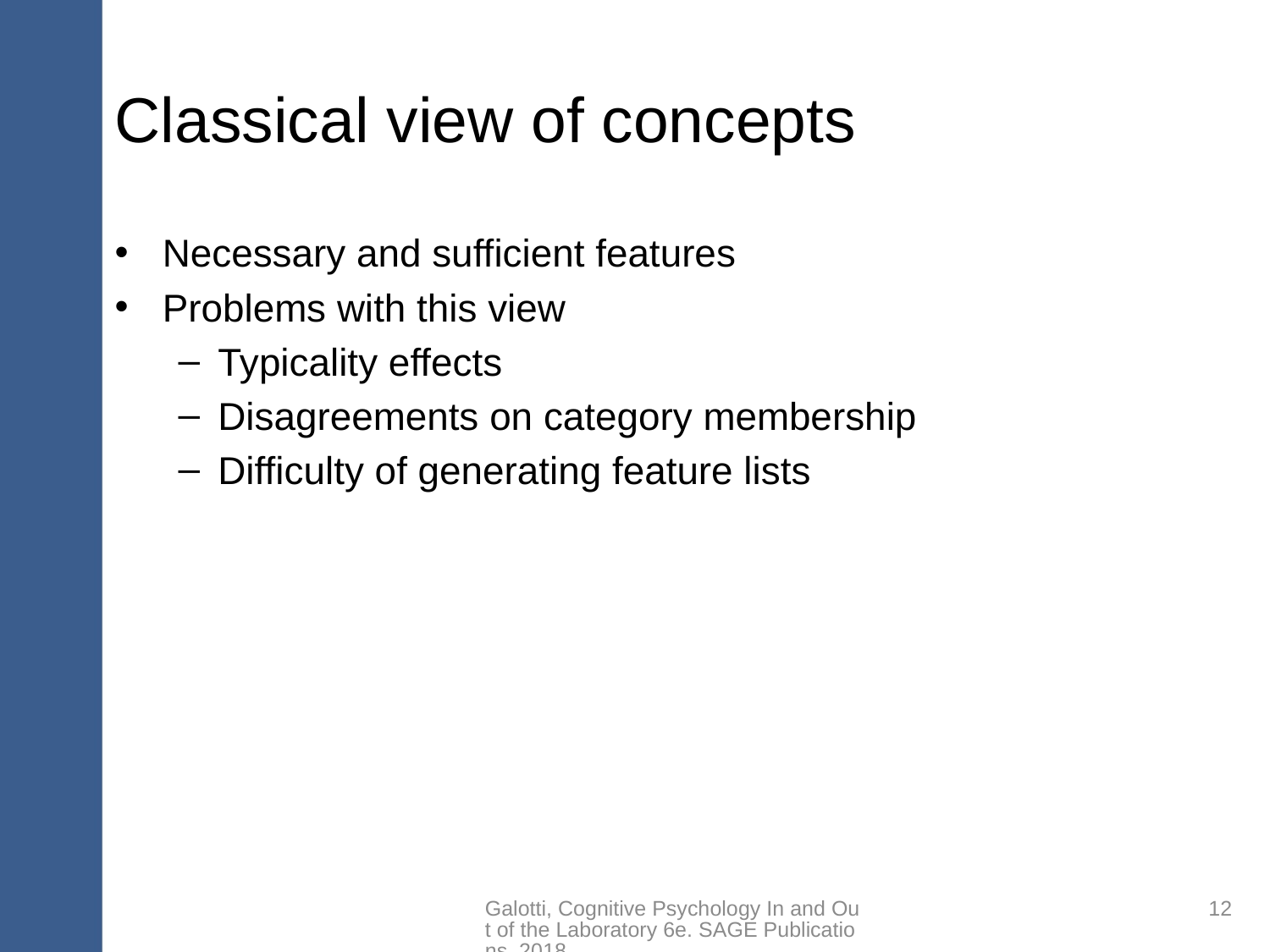

# Classical view of concepts
Necessary and sufficient features
Problems with this view
Typicality effects
Disagreements on category membership
Difficulty of generating feature lists
Galotti, Cognitive Psychology In and Out of the Laboratory 6e. SAGE Publications, 2018.
12